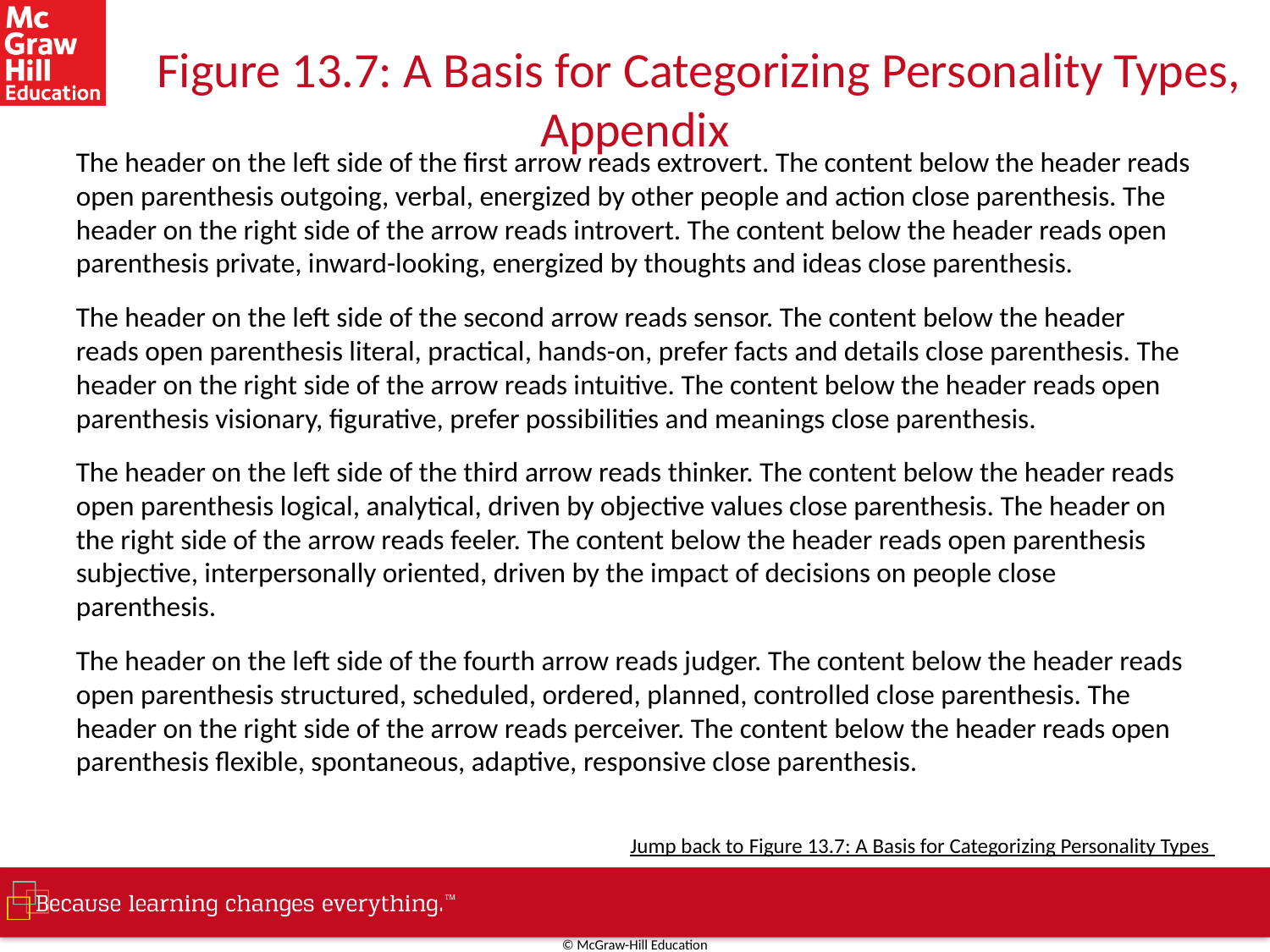

# Figure 13.7: A Basis for Categorizing Personality Types, Appendix
The header on the left side of the first arrow reads extrovert. The content below the header reads open parenthesis outgoing, verbal, energized by other people and action close parenthesis. The header on the right side of the arrow reads introvert. The content below the header reads open parenthesis private, inward-looking, energized by thoughts and ideas close parenthesis.
The header on the left side of the second arrow reads sensor. The content below the header reads open parenthesis literal, practical, hands-on, prefer facts and details close parenthesis. The header on the right side of the arrow reads intuitive. The content below the header reads open parenthesis visionary, figurative, prefer possibilities and meanings close parenthesis.
The header on the left side of the third arrow reads thinker. The content below the header reads open parenthesis logical, analytical, driven by objective values close parenthesis. The header on the right side of the arrow reads feeler. The content below the header reads open parenthesis subjective, interpersonally oriented, driven by the impact of decisions on people close parenthesis.
The header on the left side of the fourth arrow reads judger. The content below the header reads open parenthesis structured, scheduled, ordered, planned, controlled close parenthesis. The header on the right side of the arrow reads perceiver. The content below the header reads open parenthesis flexible, spontaneous, adaptive, responsive close parenthesis.
Jump back to Figure 13.7: A Basis for Categorizing Personality Types